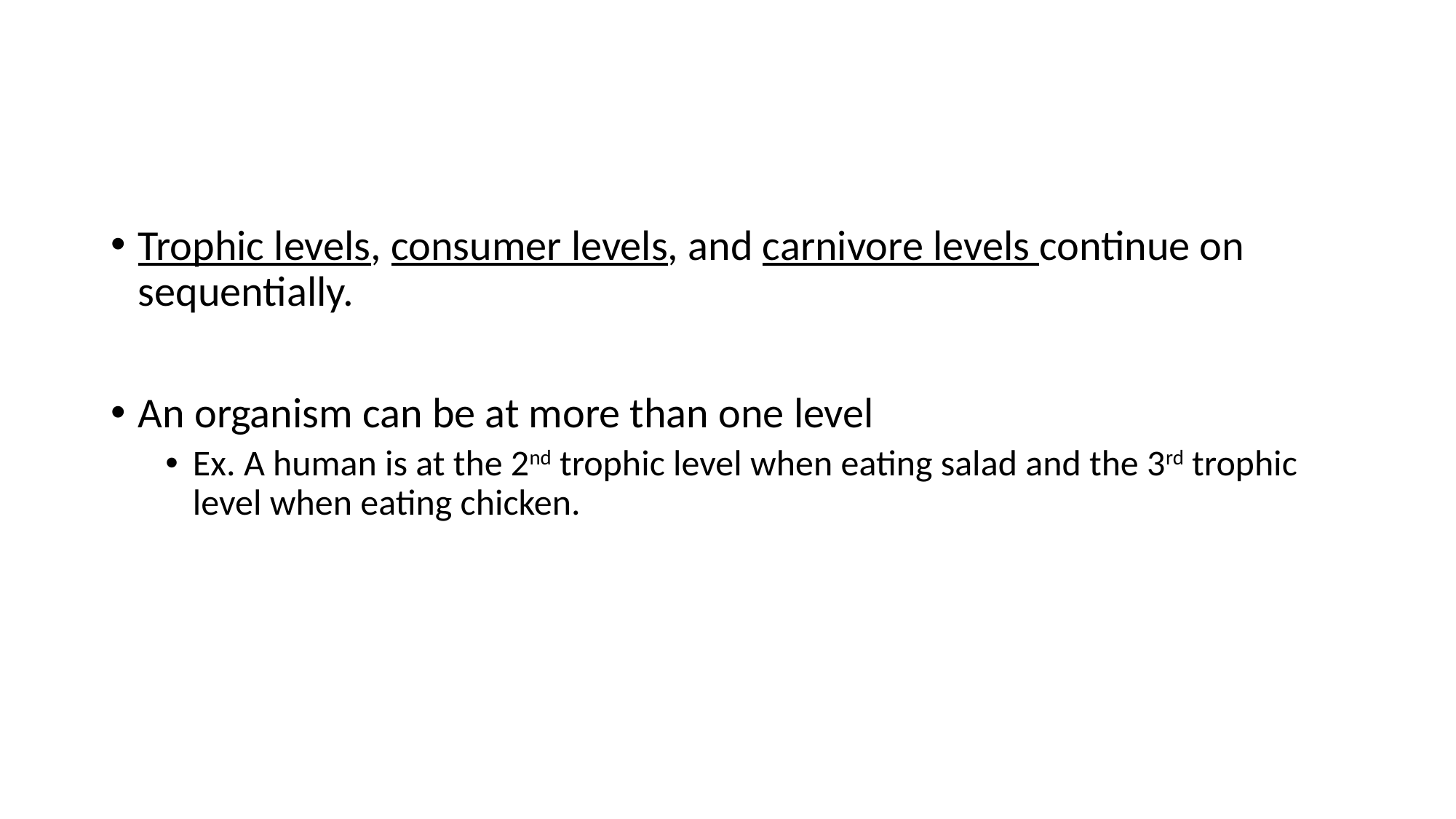

#
Trophic levels, consumer levels, and carnivore levels continue on sequentially.

An organism can be at more than one level
Ex. A human is at the 2nd trophic level when eating salad and the 3rd trophic level when eating chicken.